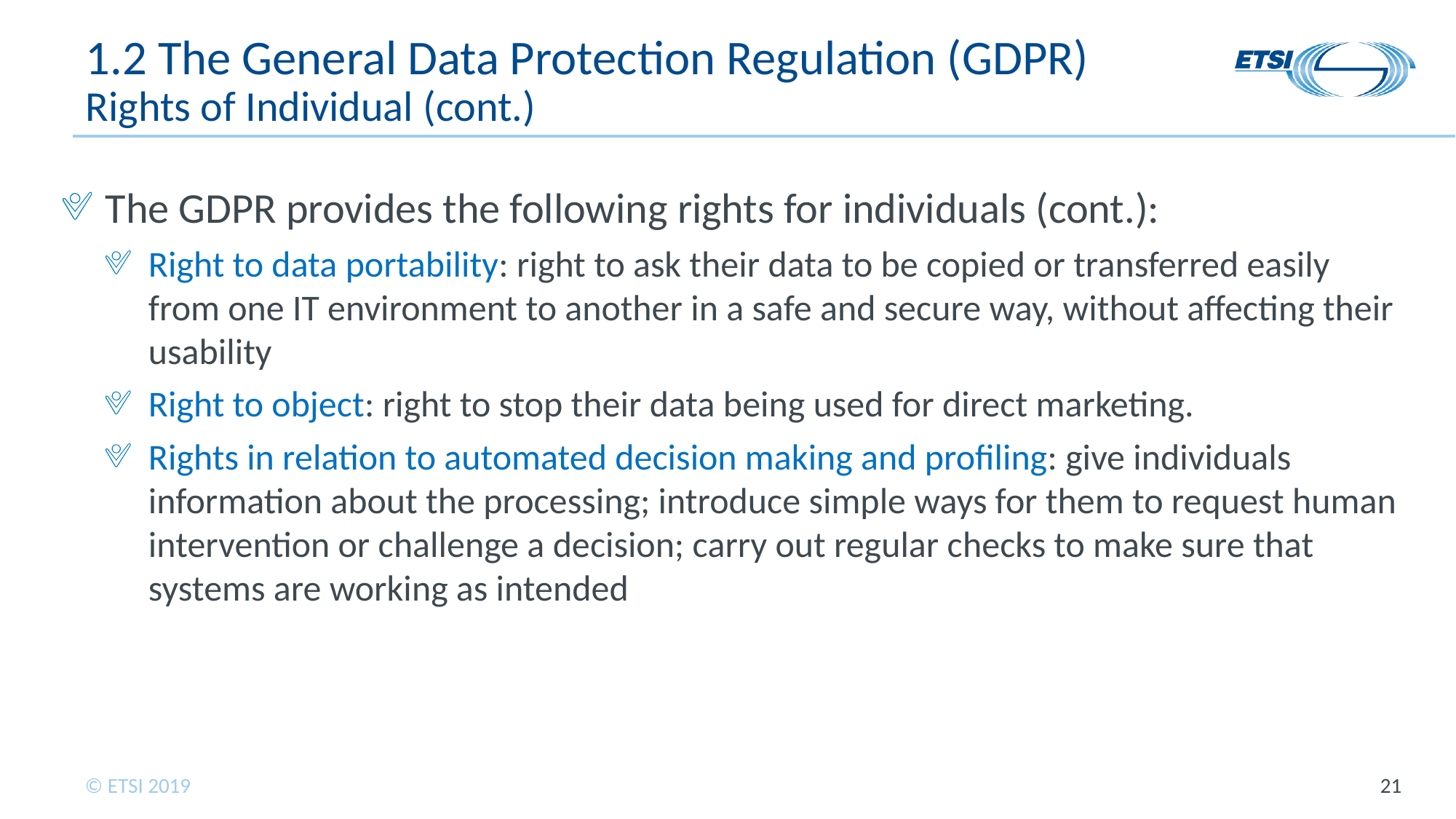

# 1.2 The General Data Protection Regulation (GDPR) Rights of Individual (cont.)
The GDPR provides the following rights for individuals (cont.):
Right to data portability: right to ask their data to be copied or transferred easily from one IT environment to another in a safe and secure way, without affecting their usability
Right to object: right to stop their data being used for direct marketing.
Rights in relation to automated decision making and profiling: give individuals information about the processing; introduce simple ways for them to request human intervention or challenge a decision; carry out regular checks to make sure that systems are working as intended